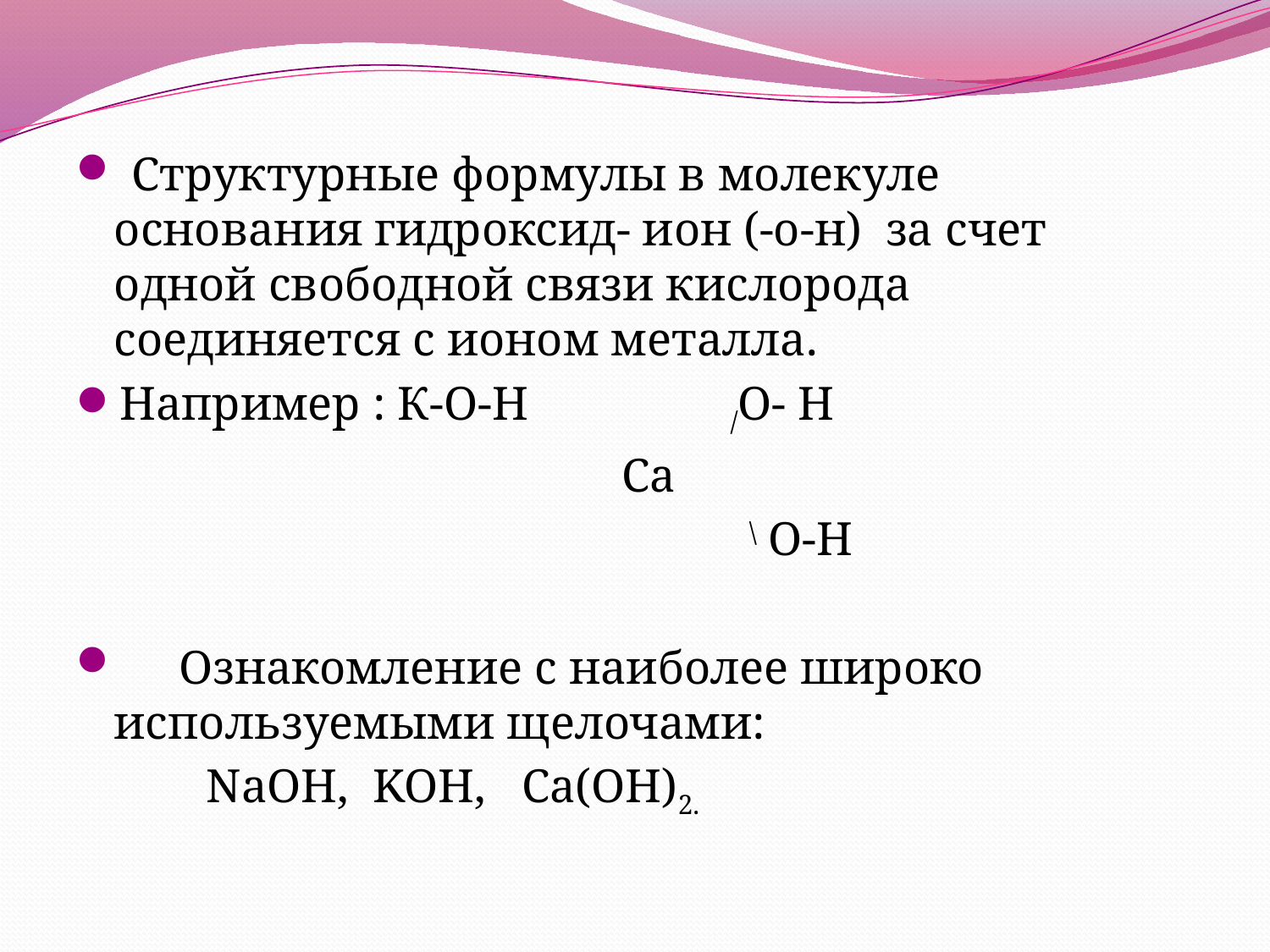

#
 Структурные формулы в молекуле основания гидроксид- ион (-о-н)  за счет одной свободной связи кислорода соединяется с ионом металла.
Например : К-О-Н                 /O- H
					Ca
                                                	\ O-H

     Ознакомление с наиболее широко используемыми щелочами:
           NaOH,  KOH,   Ca(OH)2.